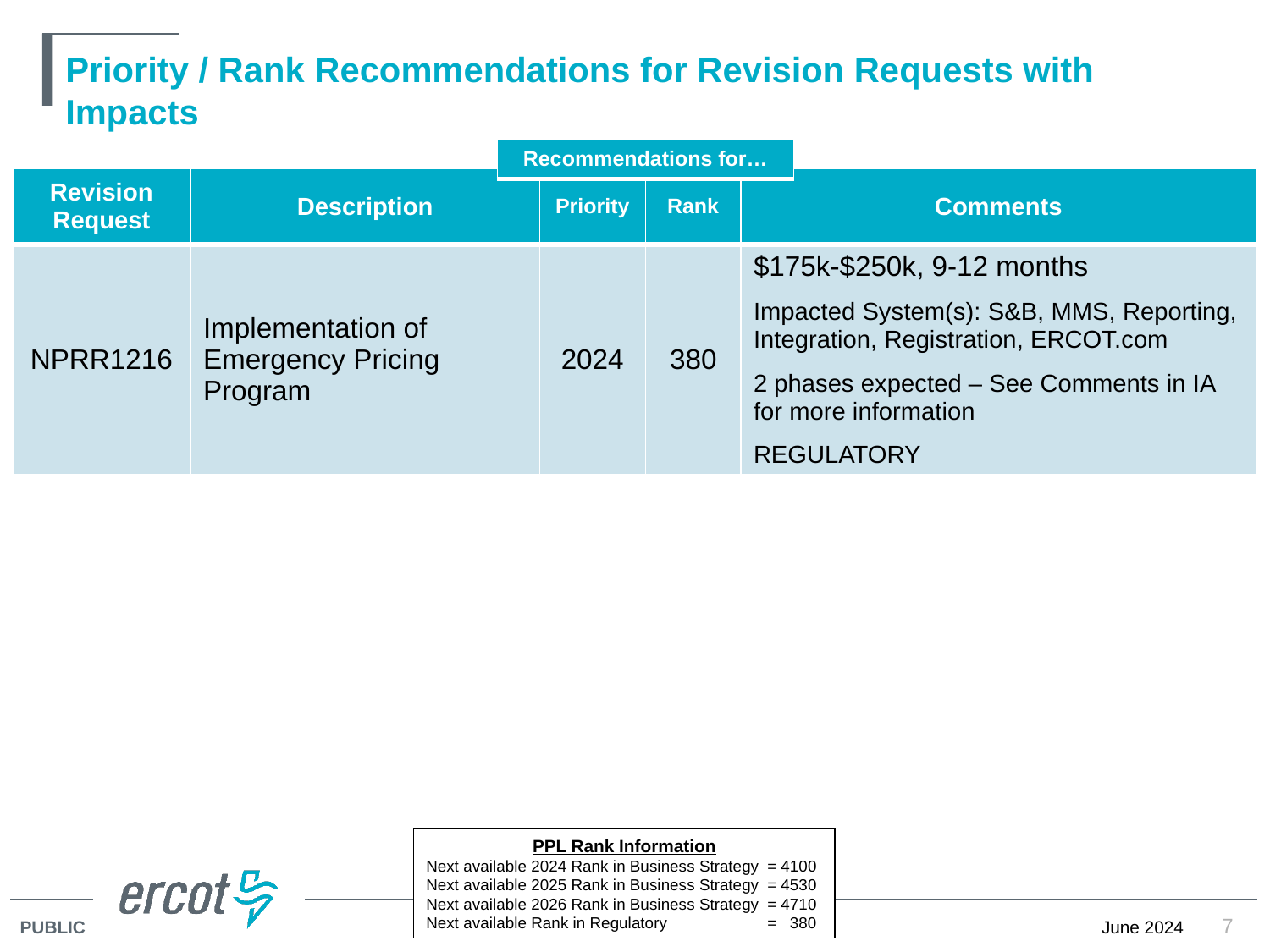

# Priority / Rank Recommendations for Revision Requests with Impacts
| Recommendations for… |
| --- |
| Revision Request | Description | Priority | Rank | Comments |
| --- | --- | --- | --- | --- |
| NPRR1216 | Implementation of Emergency Pricing Program | 2024 | 380 | $175k-$250k, 9-12 months Impacted System(s): S&B, MMS, Reporting, Integration, Registration, ERCOT.com 2 phases expected – See Comments in IA for more information REGULATORY |
PPL Rank Information
Next available 2024 Rank in Business Strategy 	= 4100
Next available 2025 Rank in Business Strategy 	= 4530
Next available 2026 Rank in Business Strategy 	= 4710
Next available Rank in Regulatory	=   380
7